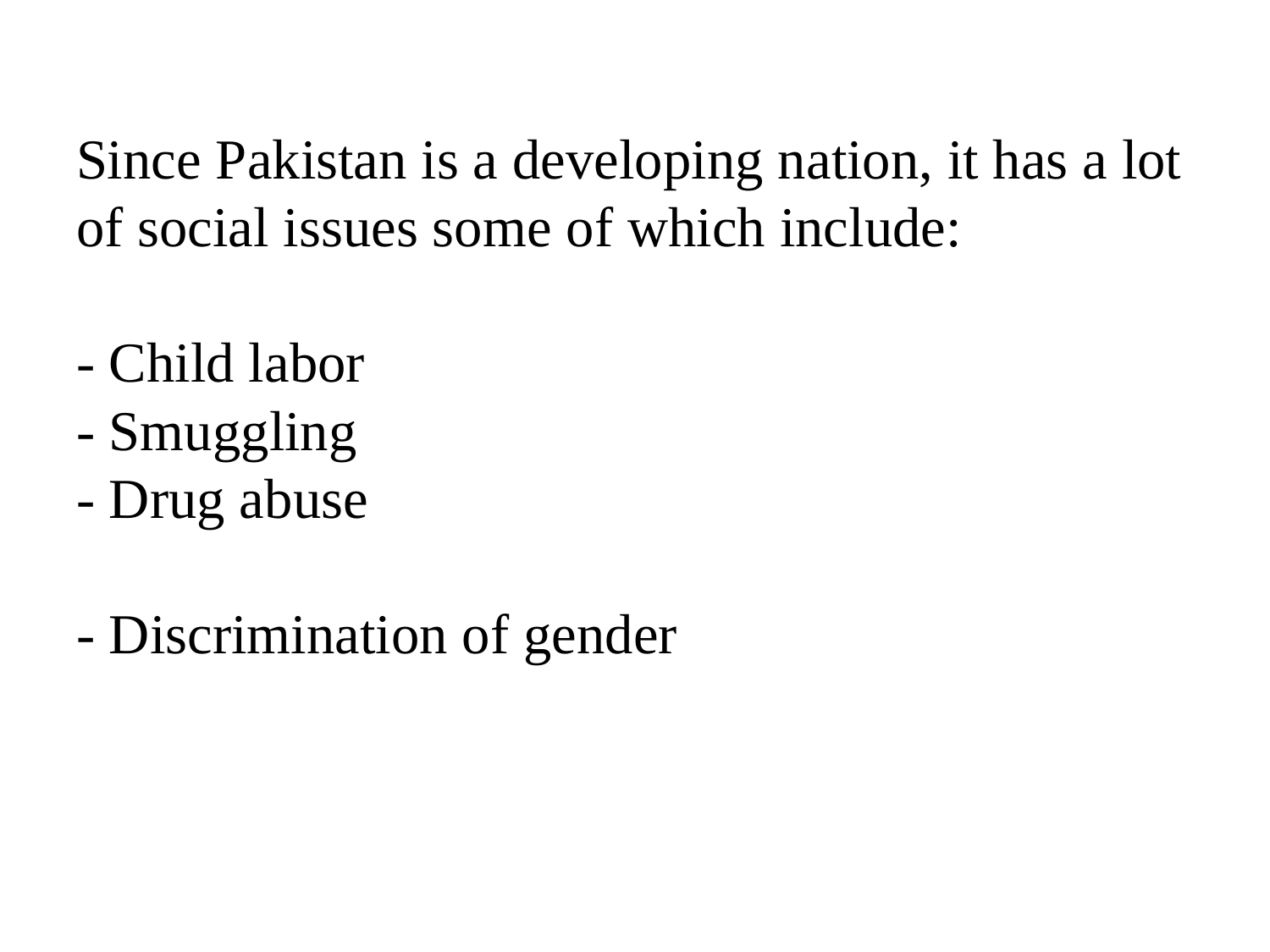

Since Pakistan is a developing nation, it has a lot of social issues some of which include:
- Child labor
- Smuggling
- Drug abuse
- Discrimination of gender